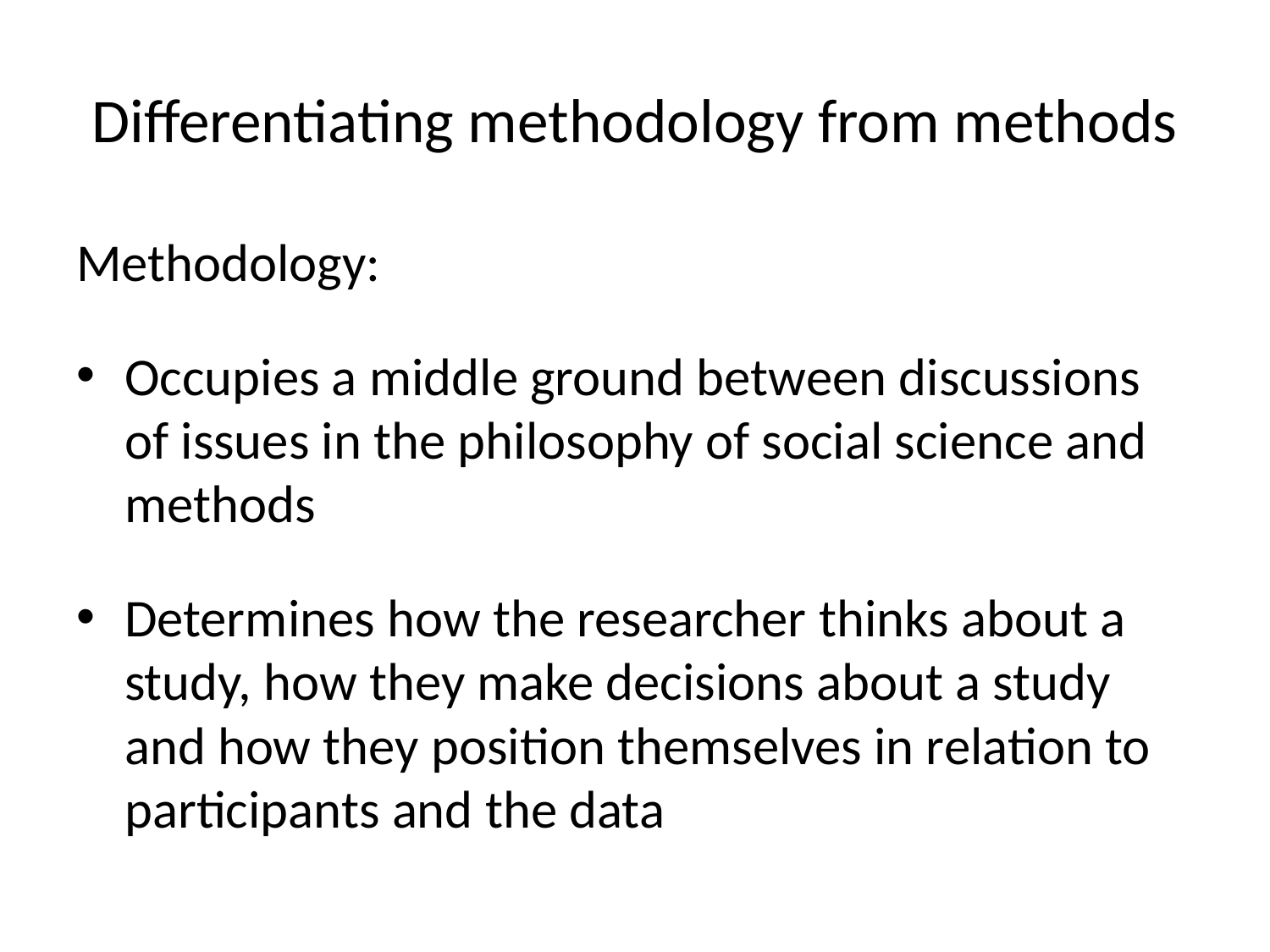

# Differentiating methodology from methods
Methodology:
Occupies a middle ground between discussions of issues in the philosophy of social science and methods
Determines how the researcher thinks about a study, how they make decisions about a study and how they position themselves in relation to participants and the data